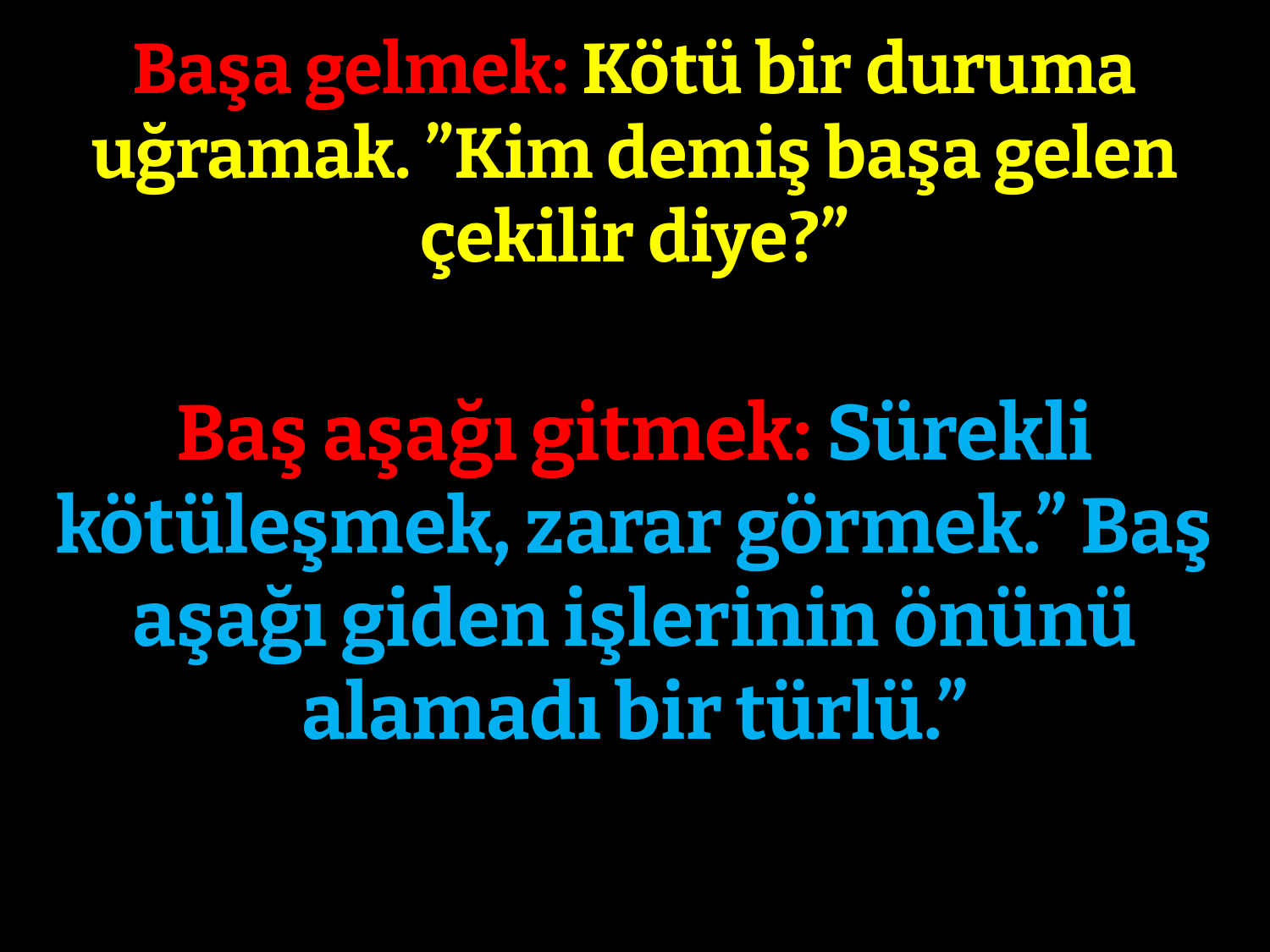

Başa gelmek: Kötü bir duruma uğramak. ”Kim demiş başa gelen çekilir diye?”
#
Baş aşağı gitmek: Sürekli kötüleşmek, zarar görmek.” Baş aşağı giden işlerinin önünü alamadı bir türlü.”